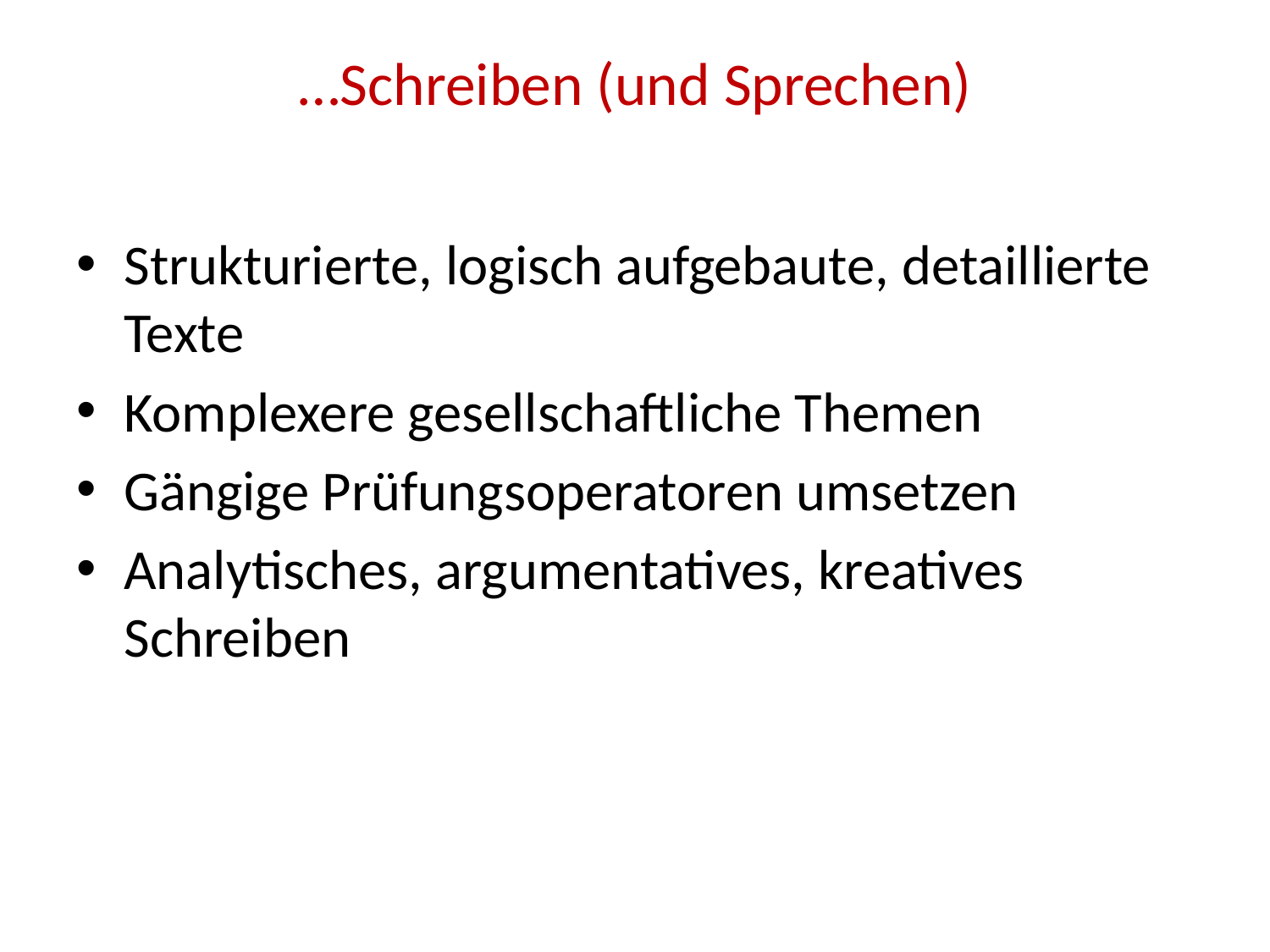

# …Schreiben (und Sprechen)
Strukturierte, logisch aufgebaute, detaillierte Texte
Komplexere gesellschaftliche Themen
Gängige Prüfungsoperatoren umsetzen
Analytisches, argumentatives, kreatives Schreiben